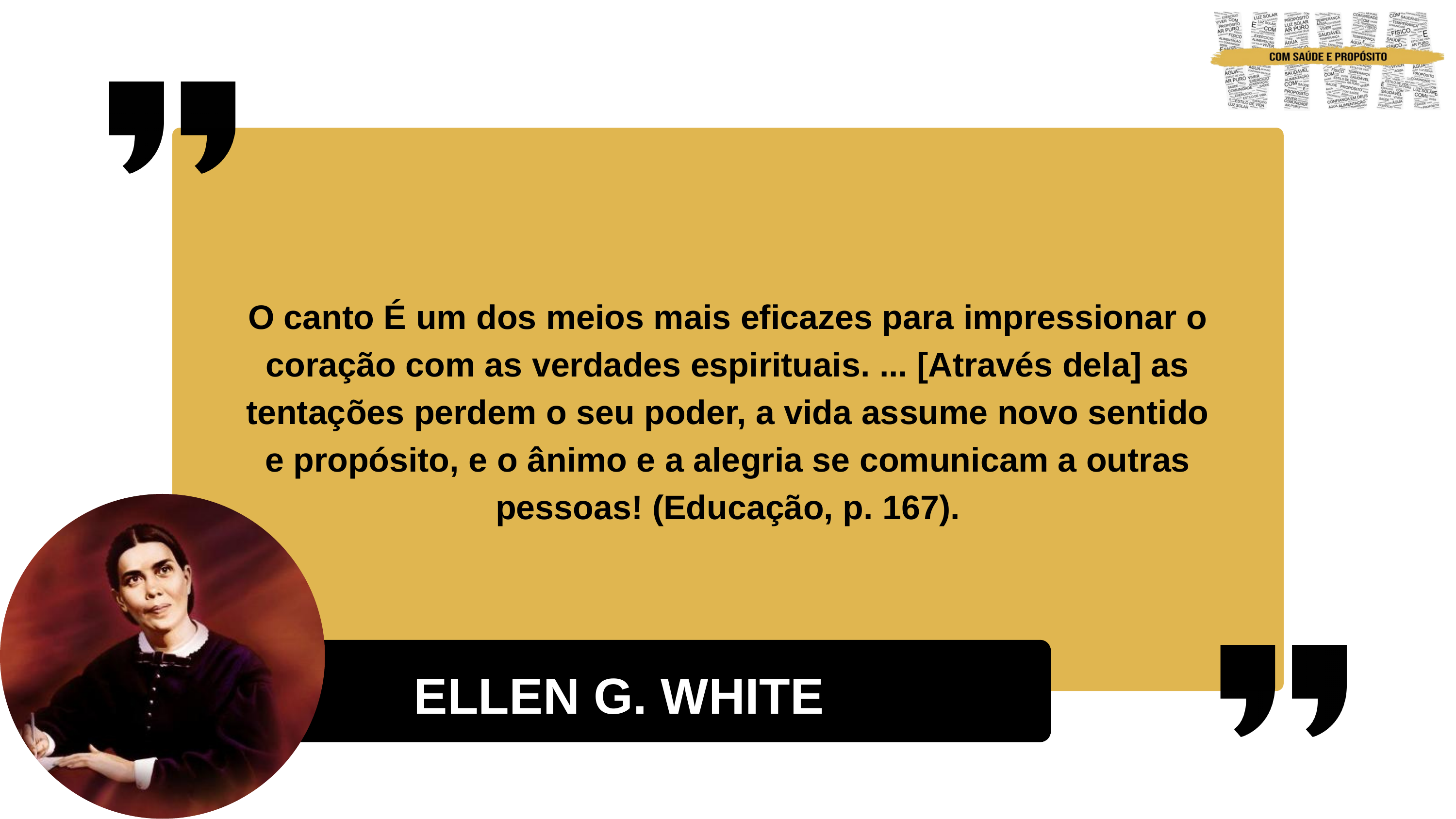

O canto É um dos meios mais eficazes para impressionar o coração com as verdades espirituais. ... [Através dela] as tentações perdem o seu poder, a vida assume novo sentido e propósito, e o ânimo e a alegria se comunicam a outras pessoas! (Educação, p. 167).

ELLEN G. WHITE